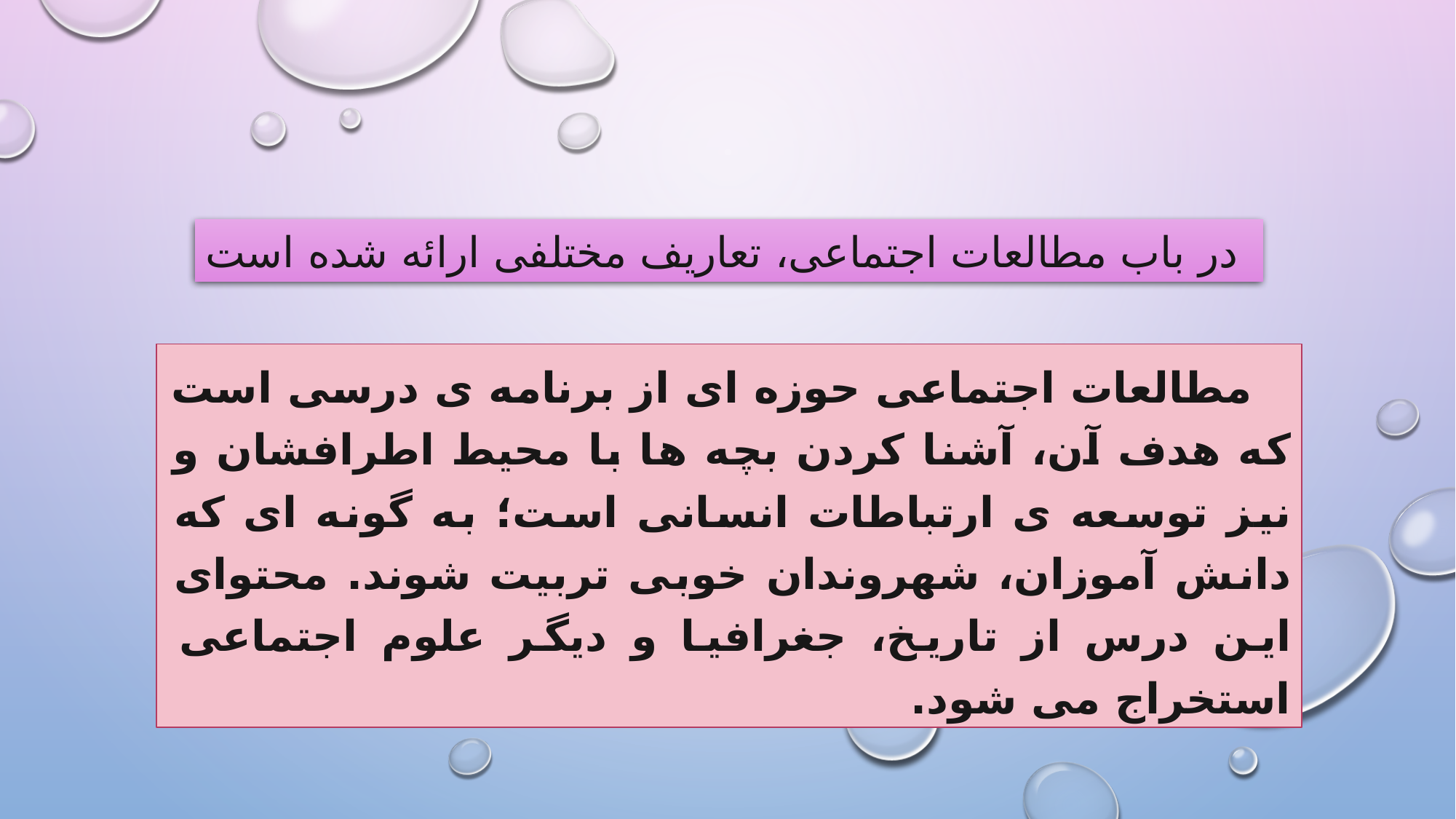

در باب مطالعات اجتماعی، تعاريف مختلفی ارائه شده است
مطالعات اجتماعی حوزه ای از برنامه ی درسی است که هدف آن، آشنا کردن بچه ها با محيط اطرافشان و نيز توسعه ی ارتباطات انسانی است؛ به گونه ای که دانش آموزان، شهروندان خوبی تربيت شوند. محتوای اين درس از تاريخ، جغرافيا و ديگر علوم اجتماعی استخراج می شود.